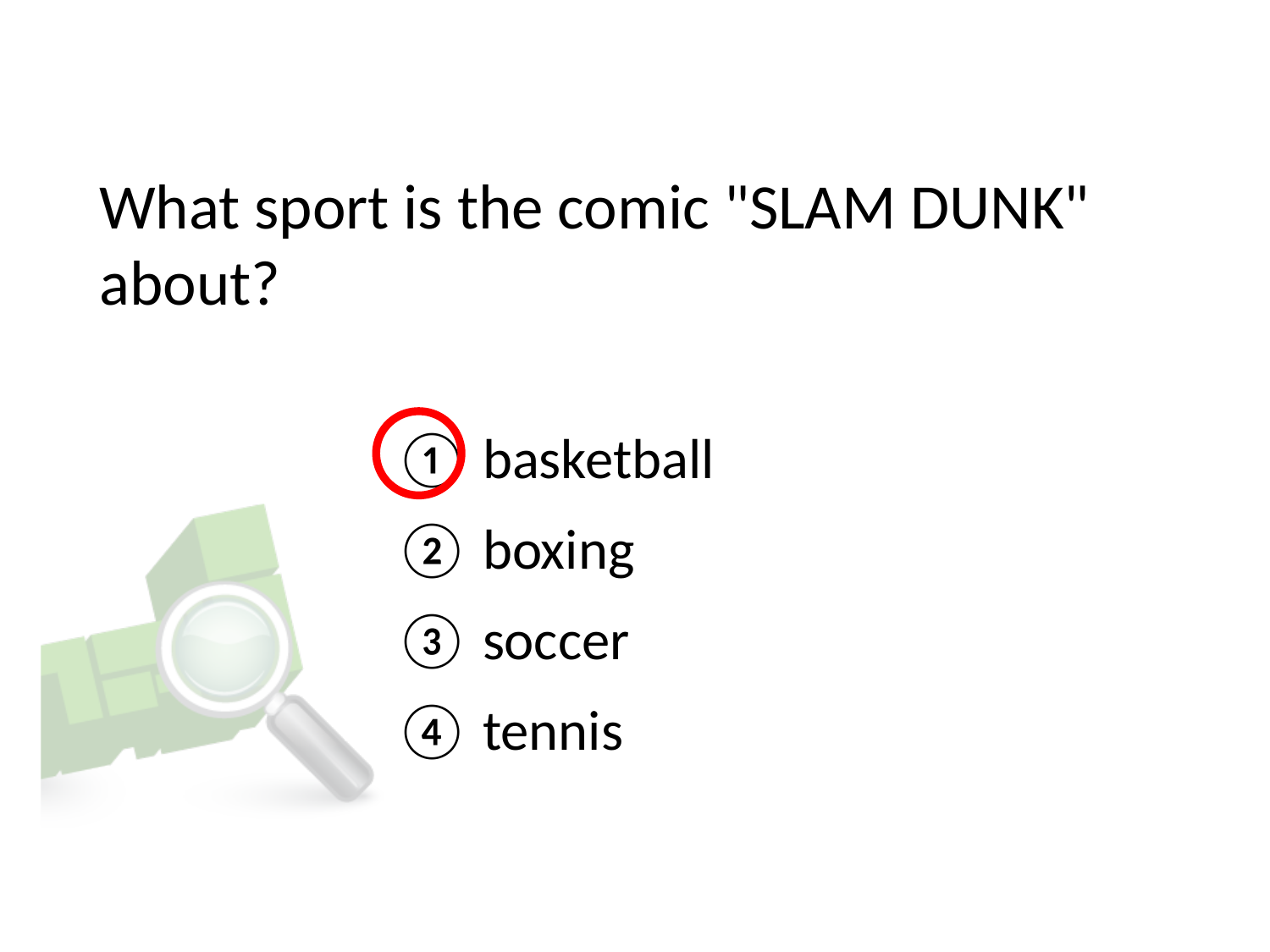

# What sport is the comic "SLAM DUNK" about?

① basketball
② boxing
③ soccer
④ tennis